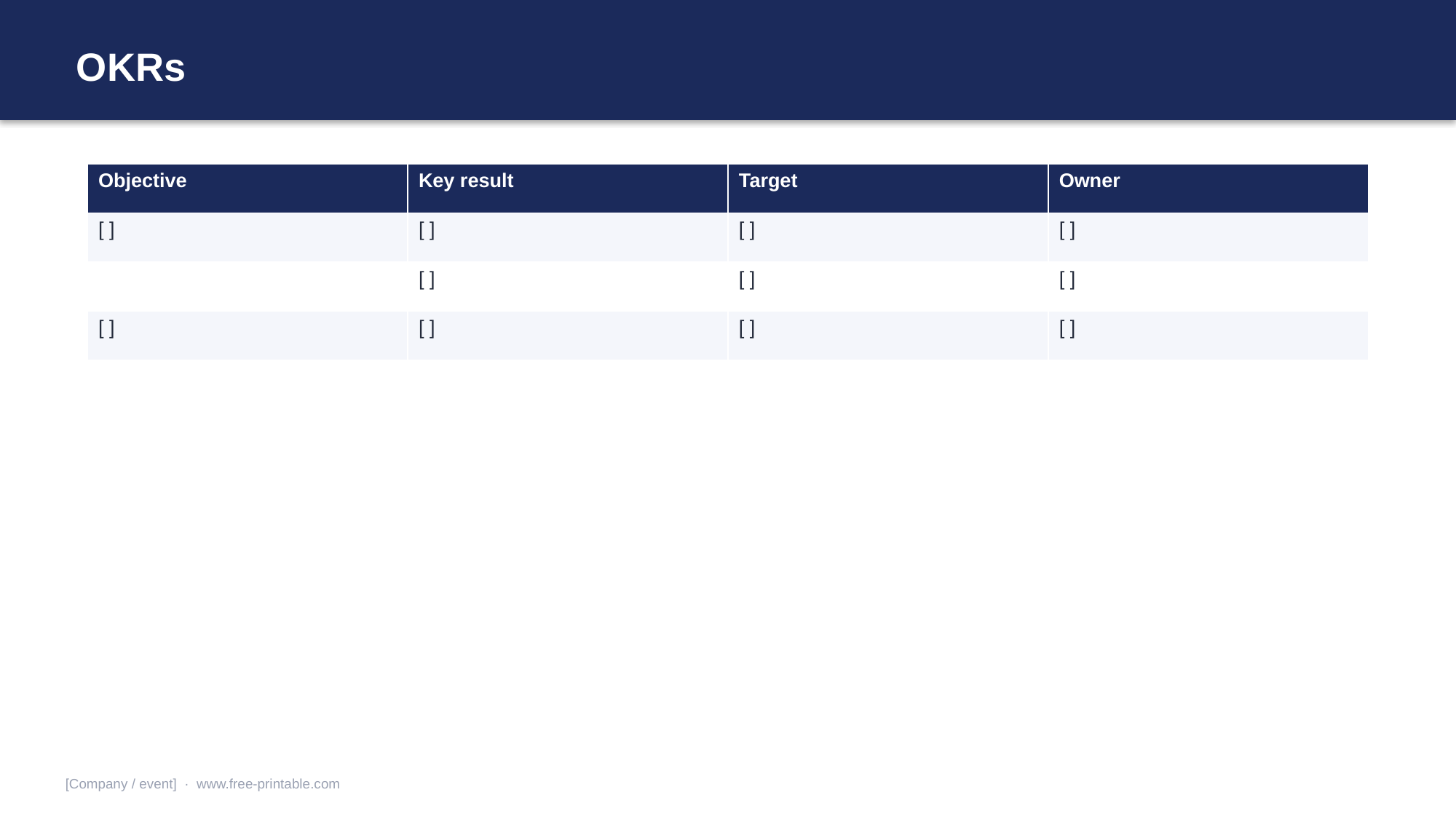

OKRs
| Objective | Key result | Target | Owner |
| --- | --- | --- | --- |
| [ ] | [ ] | [ ] | [ ] |
|  | [ ] | [ ] | [ ] |
| [ ] | [ ] | [ ] | [ ] |
[Company / event]  ·  www.free-printable.com